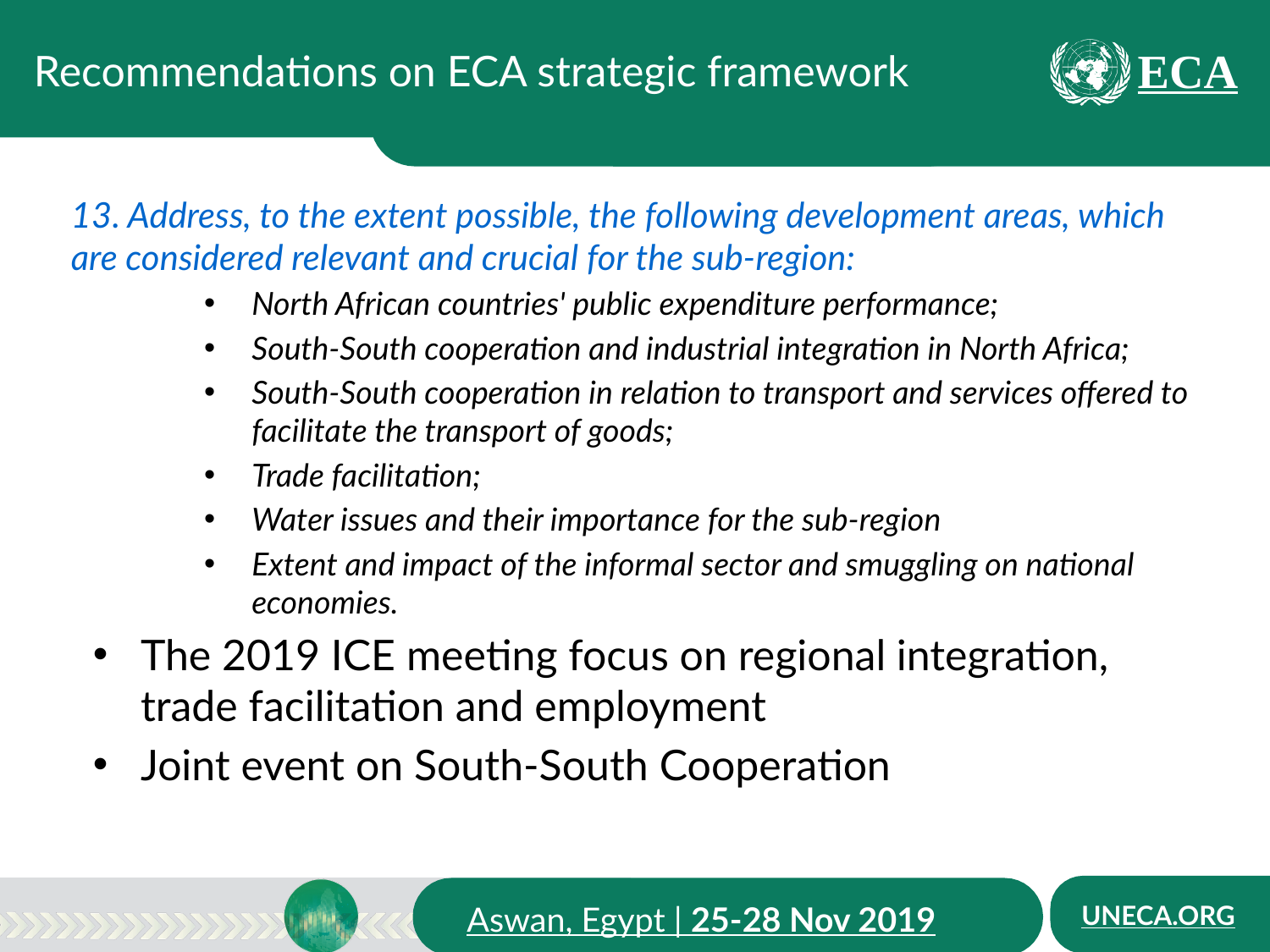

Recommendations on ECA strategic framework

13. Address, to the extent possible, the following development areas, which are considered relevant and crucial for the sub-region:
North African countries' public expenditure performance;
South-South cooperation and industrial integration in North Africa;
South-South cooperation in relation to transport and services offered to facilitate the transport of goods;
Trade facilitation;
Water issues and their importance for the sub-region
Extent and impact of the informal sector and smuggling on national economies.
The 2019 ICE meeting focus on regional integration, trade facilitation and employment
Joint event on South-South Cooperation